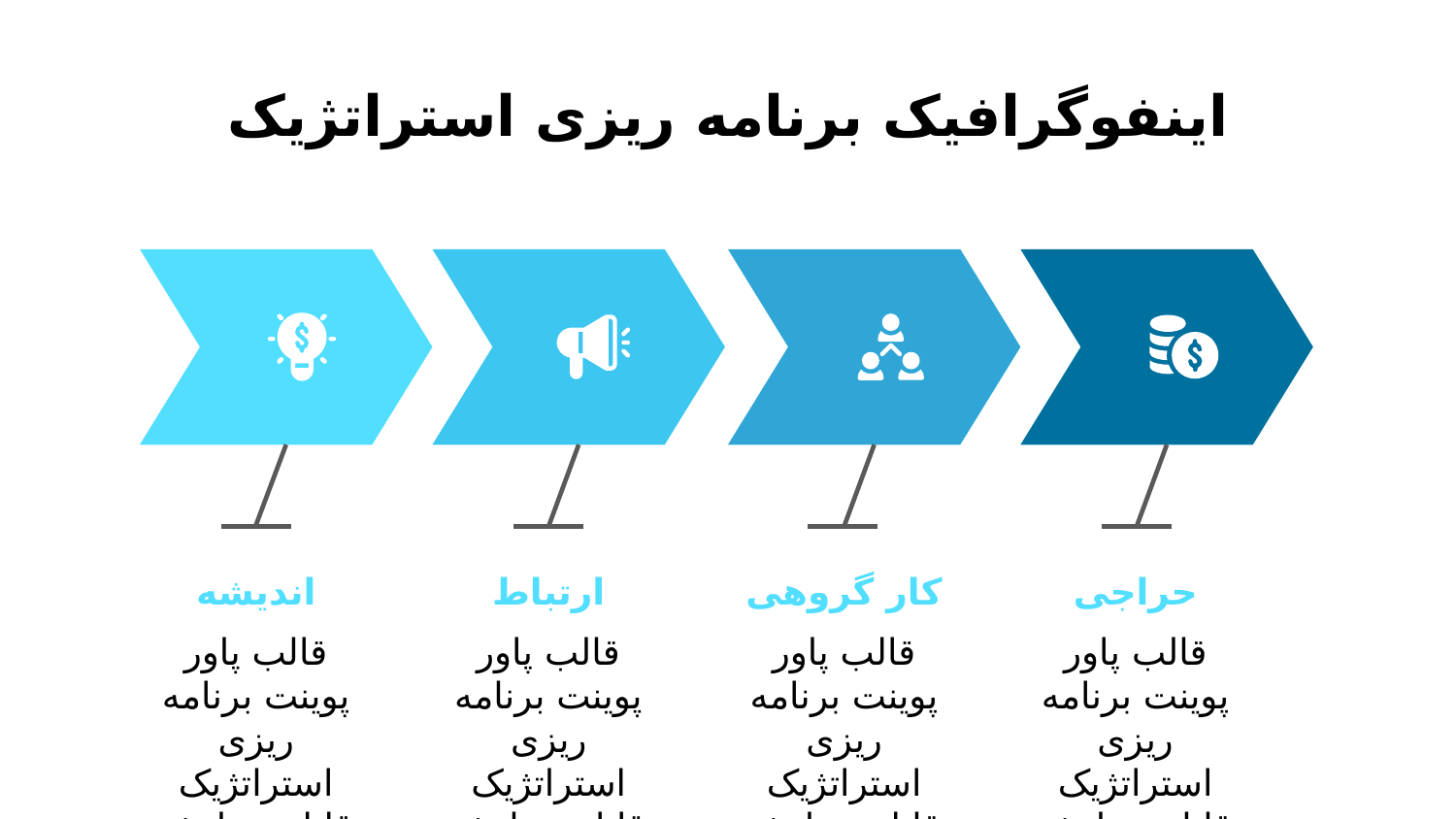

# اینفوگرافیک برنامه ریزی استراتژیک

اندیشه
قالب پاور پوینت برنامه ریزی استراتژیک قابل ویرایش می باشد
ارتباط
قالب پاور پوینت برنامه ریزی استراتژیک قابل ویرایش می باشد
کار گروهی
قالب پاور پوینت برنامه ریزی استراتژیک قابل ویرایش می باشد
حراجی
قالب پاور پوینت برنامه ریزی استراتژیک قابل ویرایش می باشد